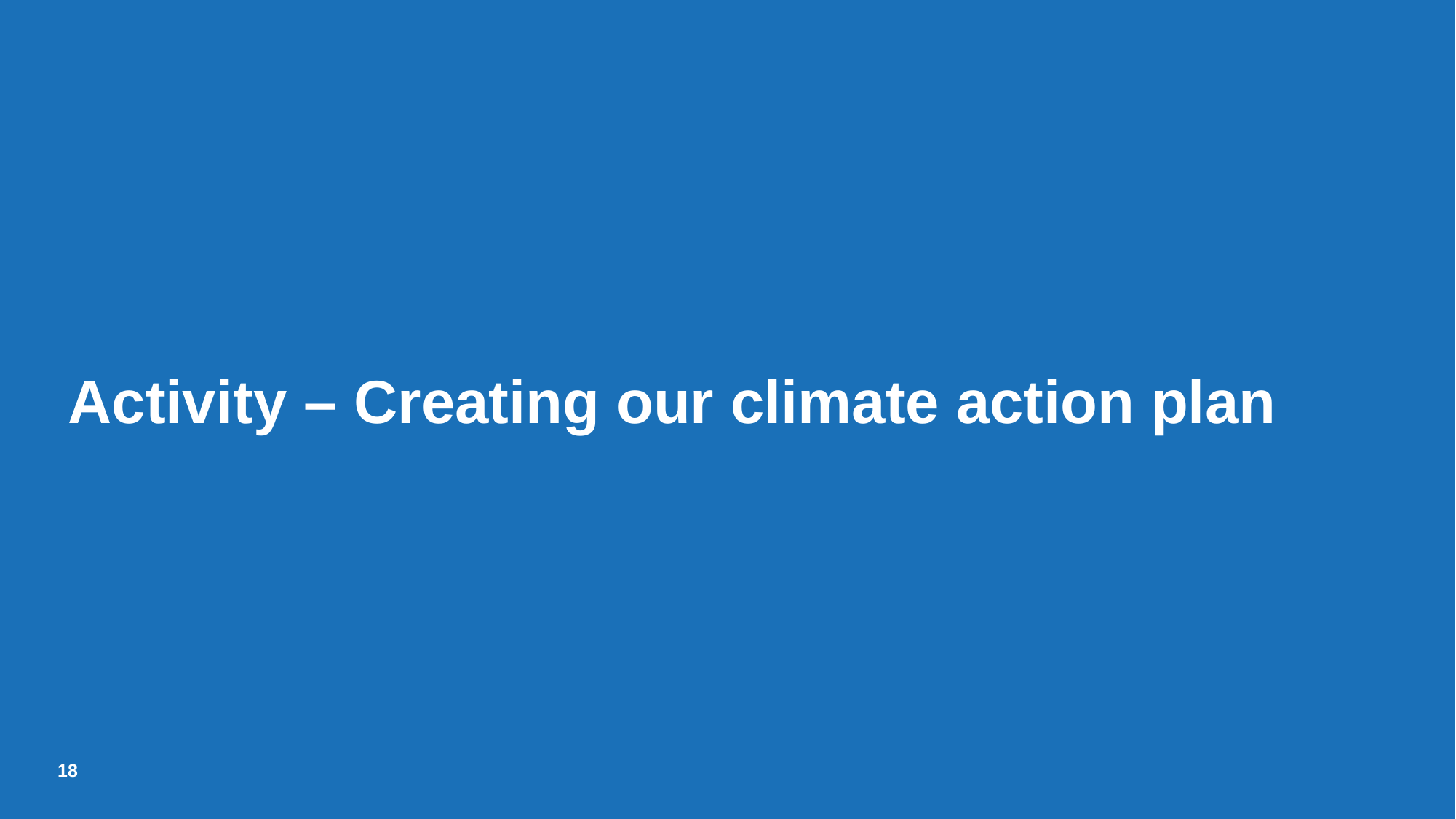

# Activity – Creating our climate action plan
18